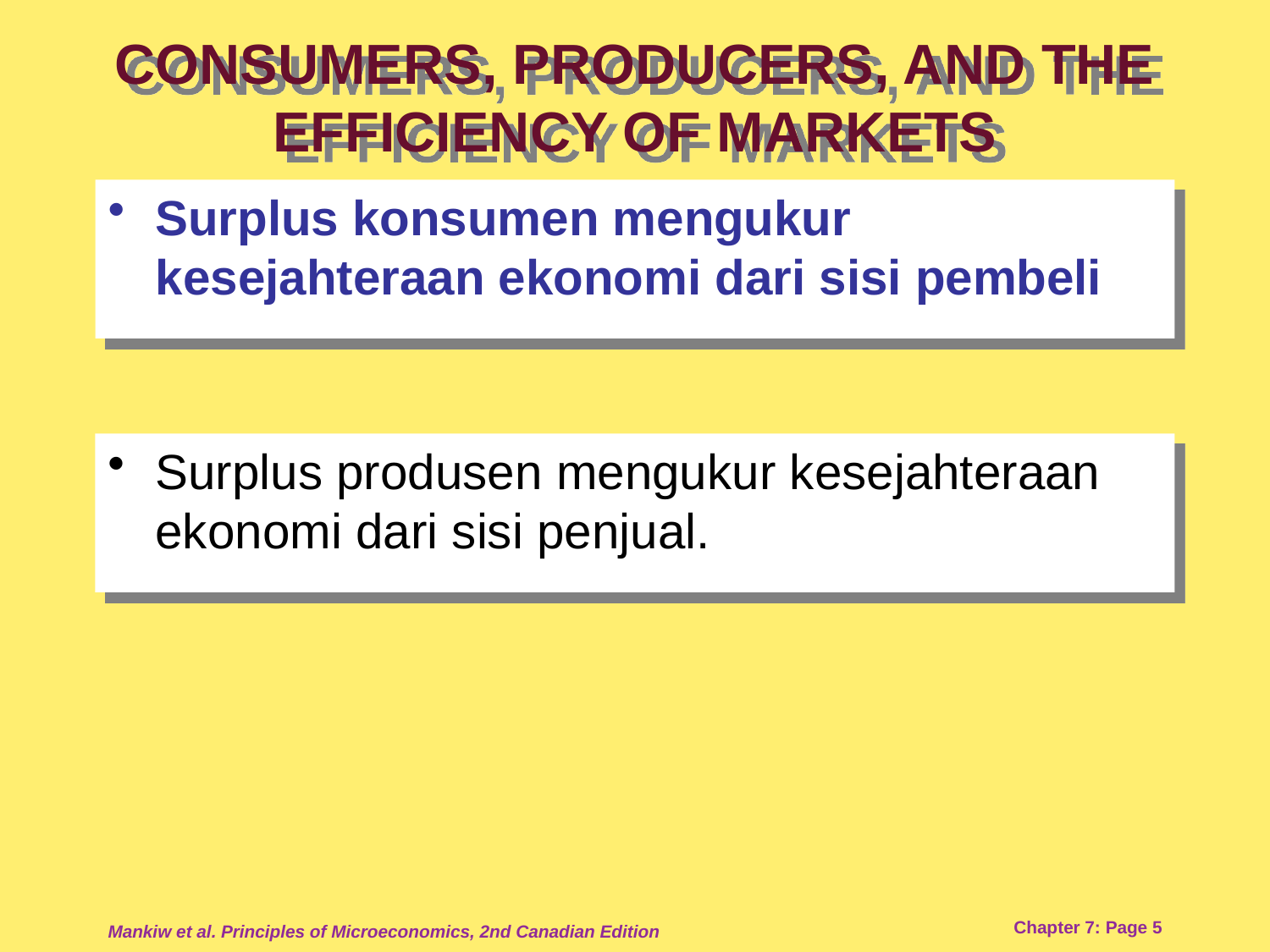

# CONSUMERS, PRODUCERS, AND THE EFFICIENCY OF MARKETS
Surplus konsumen mengukur kesejahteraan ekonomi dari sisi pembeli
Surplus produsen mengukur kesejahteraan ekonomi dari sisi penjual.
Mankiw et al. Principles of Microeconomics, 2nd Canadian Edition
Chapter 7: Page 5